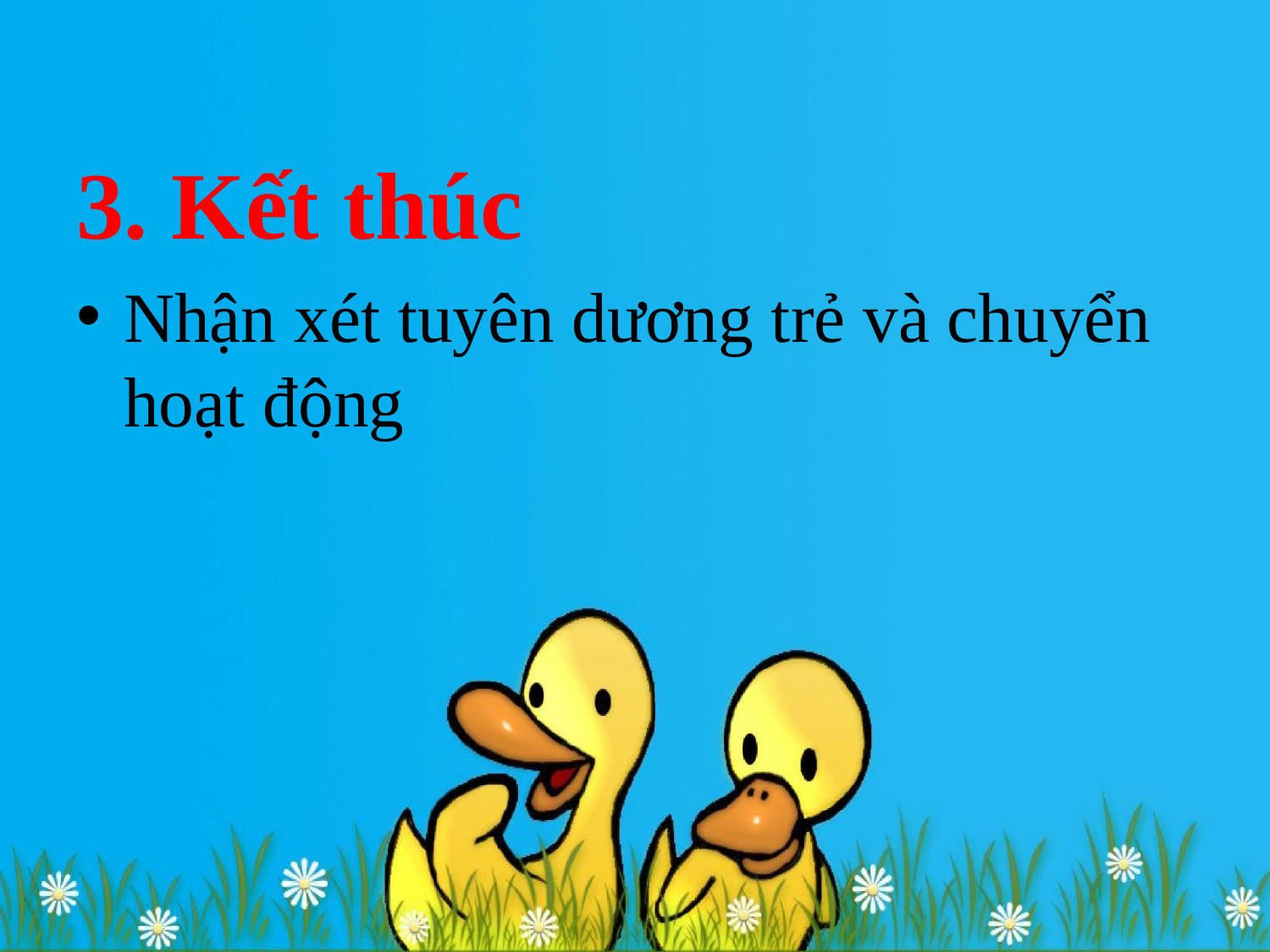

3. Kết thúc
Nhận xét tuyên dương trẻ và chuyển hoạt động